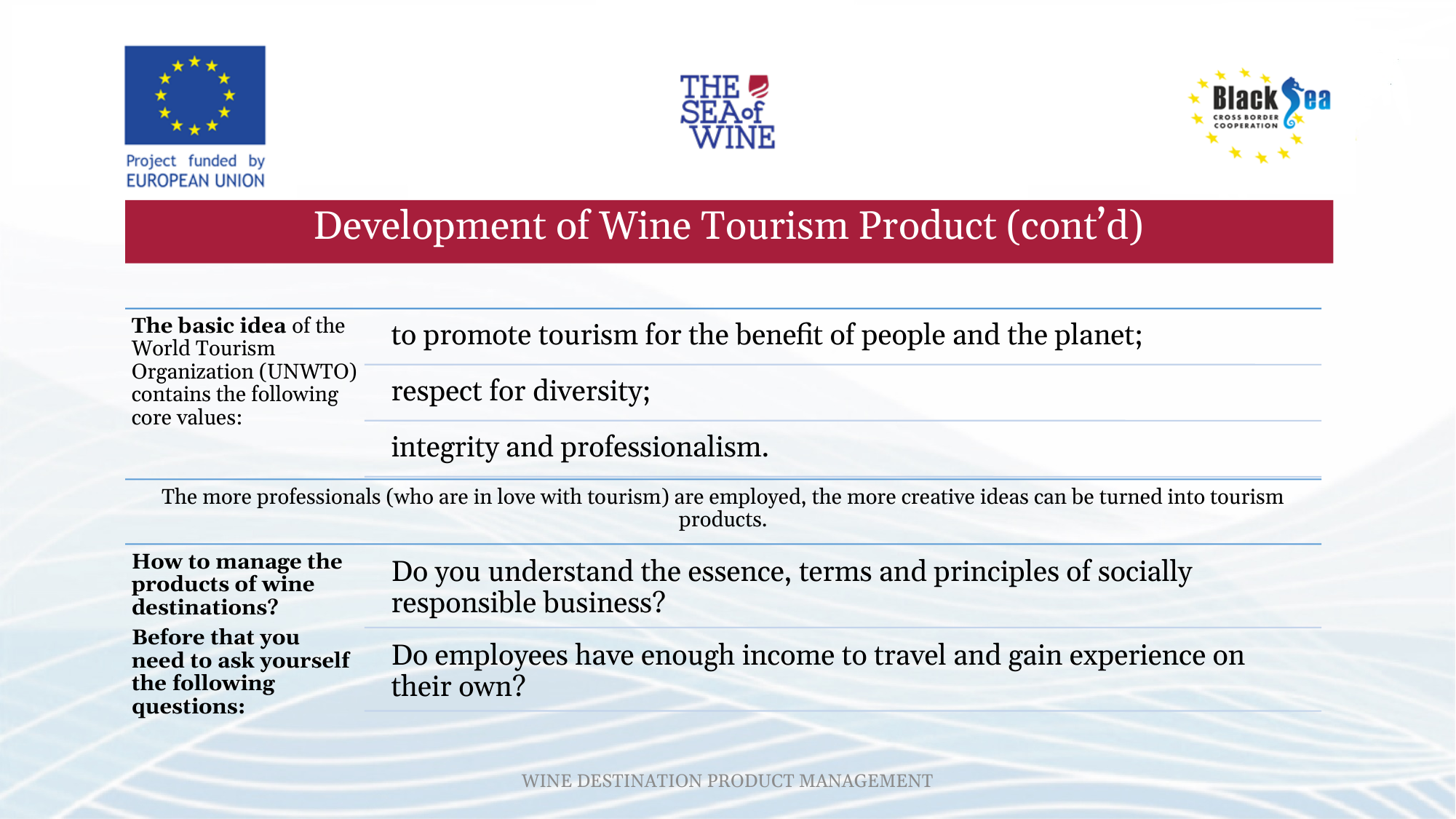

# Development of Wine Tourism Product (cont’d)
The basic idea of the World Tourism Organization (UNWTO) contains the following core values:
to promote tourism for the benefit of people and the planet;
respect for diversity;
integrity and professionalism.
The more professionals (who are in love with tourism) are employed, the more creative ideas can be turned into tourism products.
How to manage the products of wine destinations?
Before that you need to ask yourself the following questions:
Do you understand the essence, terms and principles of socially responsible business?
Do employees have enough income to travel and gain experience on their own?
WINE DESTINATION PRODUCT MANAGEMENT